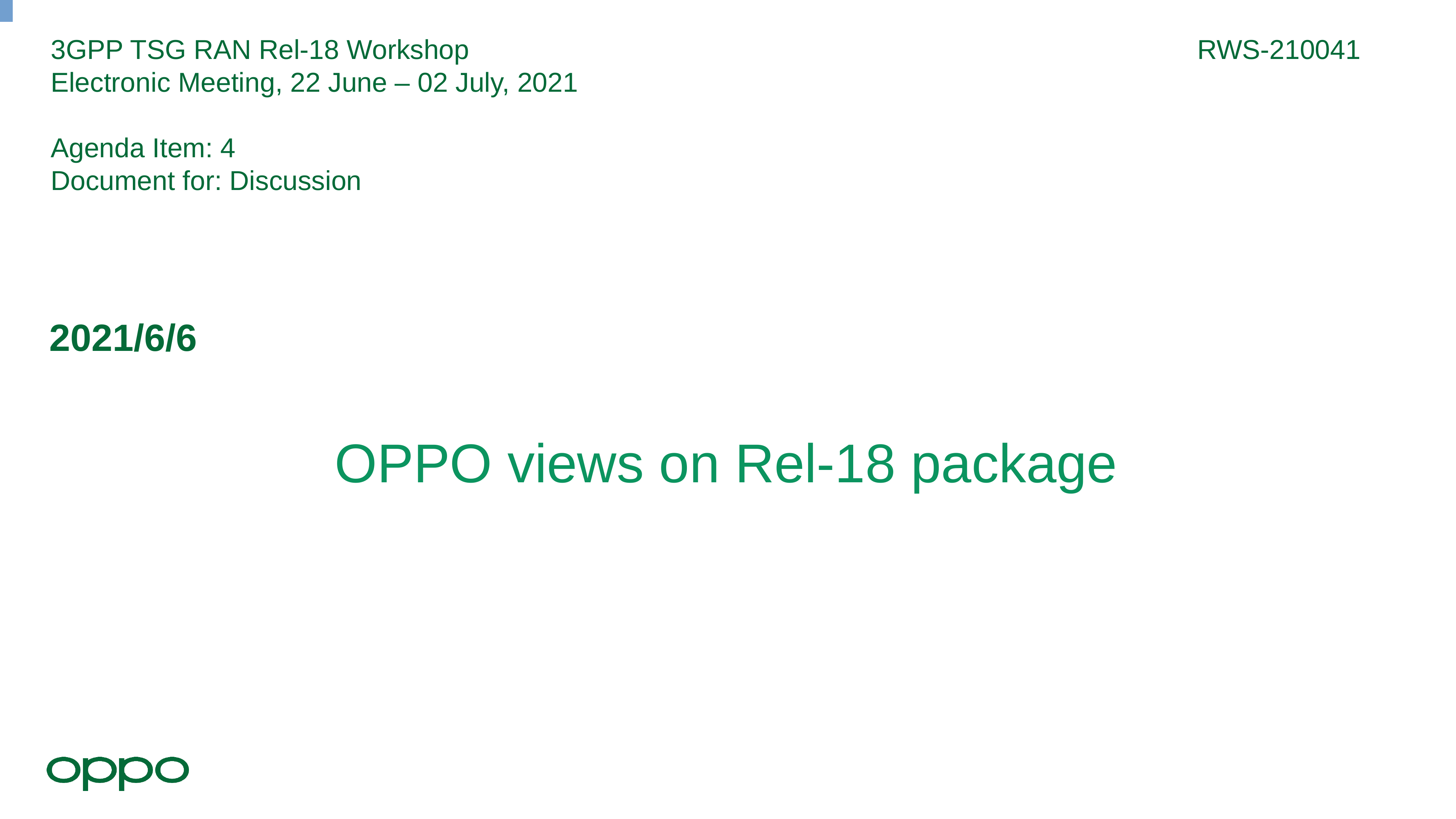

3GPP TSG RAN Rel-18 Workshop														RWS-210041
Electronic Meeting, 22 June – 02 July, 2021

Agenda Item: 4
Document for: Discussion
# OPPO views on Rel-18 package